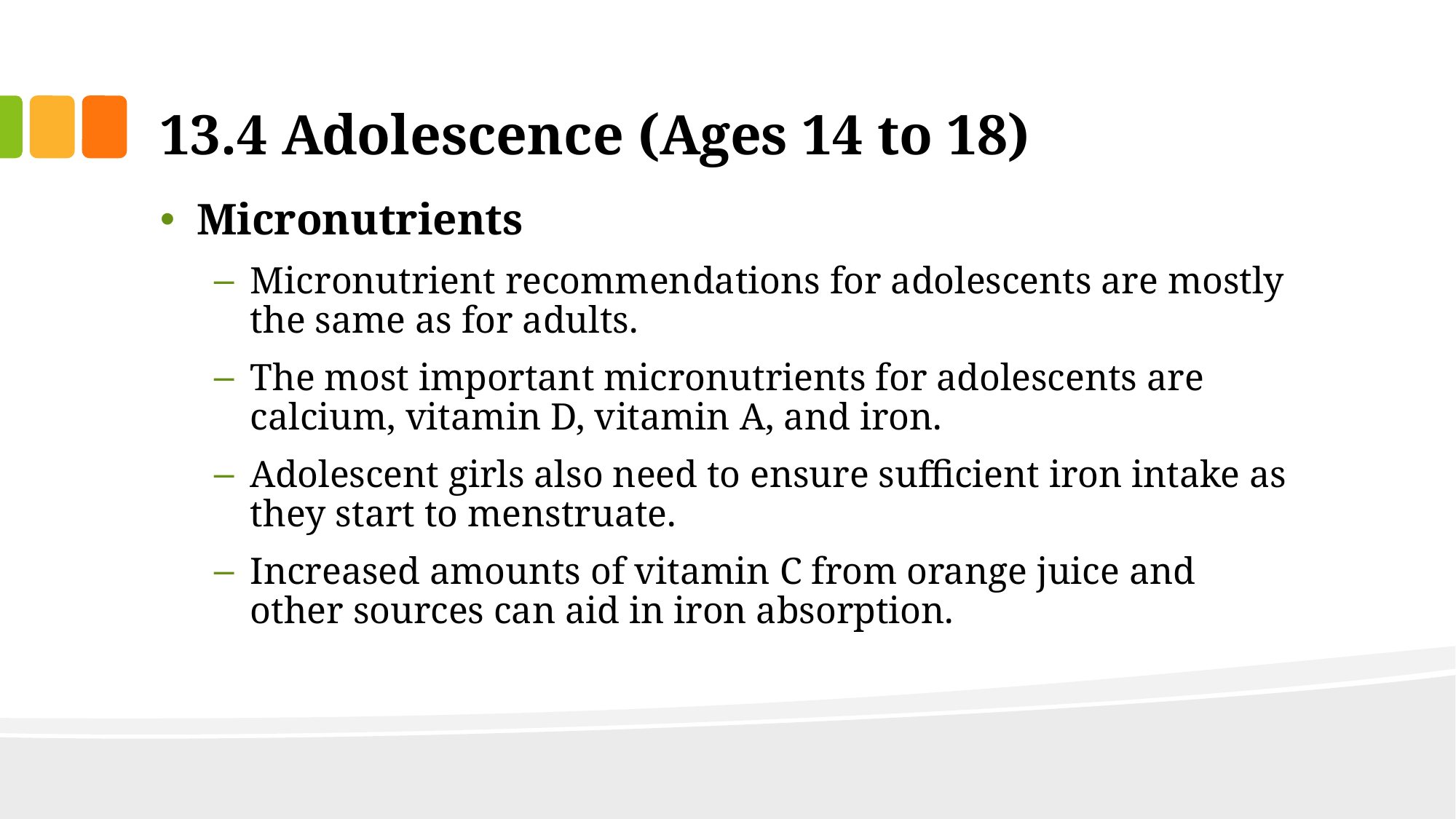

# 13.4 Adolescence (Ages 14 to 18)
Micronutrients
Micronutrient recommendations for adolescents are mostly the same as for adults.
The most important micronutrients for adolescents are calcium, vitamin D, vitamin A, and iron.
Adolescent girls also need to ensure sufficient iron intake as they start to menstruate.
Increased amounts of vitamin C from orange juice and other sources can aid in iron absorption.